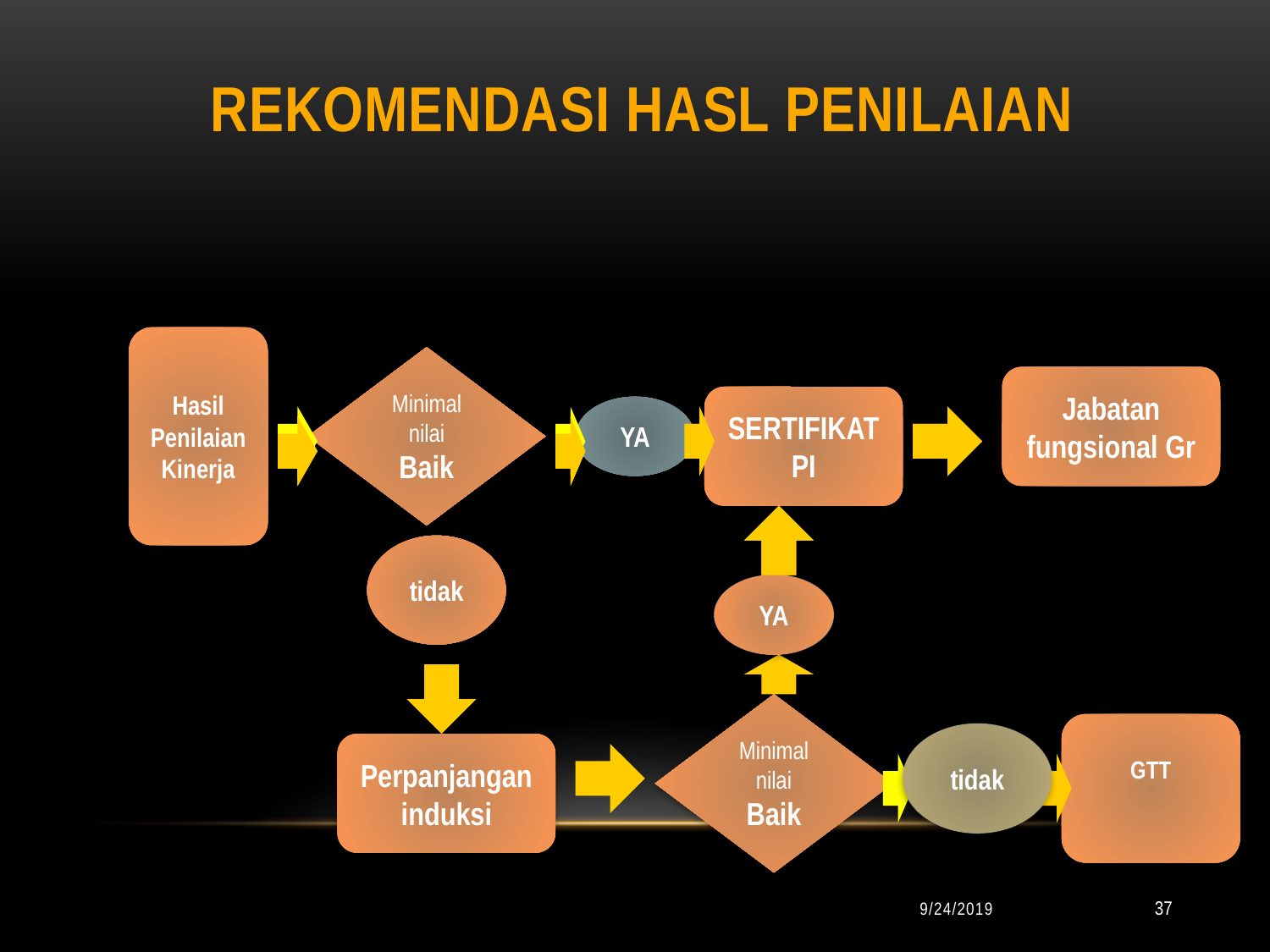

# Rekomendasi Hasl Penilaian
Hasil Penilaian Kinerja
Minimal nilai Baik
Jabatan fungsional Gr
SERTIFIKAT PI
YA

tidak
YA
YA

Minimal nilai Baik
GTT

tidak
tidak
Perpanjangan induksi

9/24/2019
37